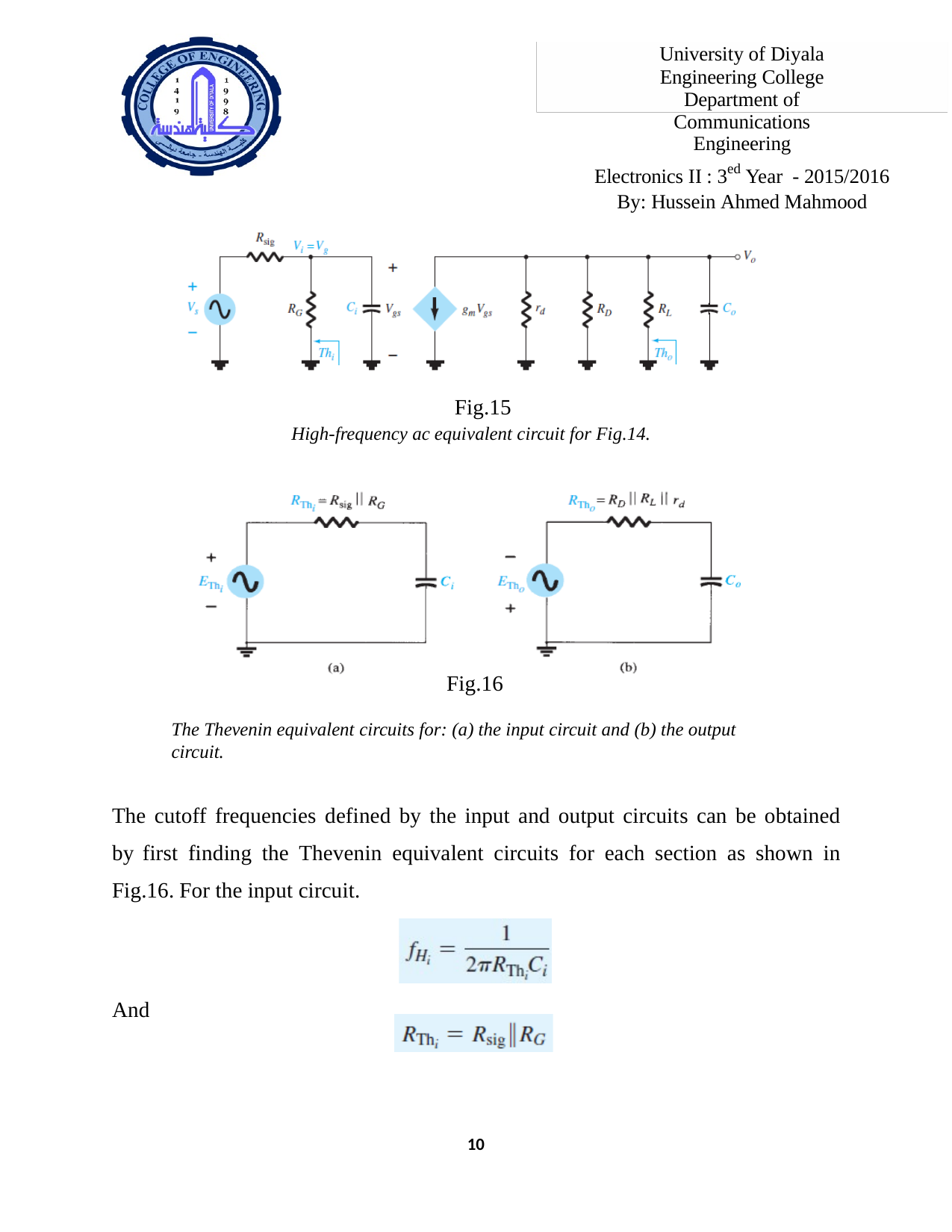

University of Diyala Engineering College
Department of Communications Engineering
Electronics II : 3ed Year  - 2015/2016 By: Hussein Ahmed Mahmood

Fig.15
High-frequency ac equivalent circuit for Fig.14.

Fig.16

The Thevenin equivalent circuits for: (a) the input circuit and (b) the output circuit.

The cutoff frequencies defined by the input and output circuits can be obtained by first finding the Thevenin equivalent circuits for each section as shown in Fig.16. For the input circuit.

And

10